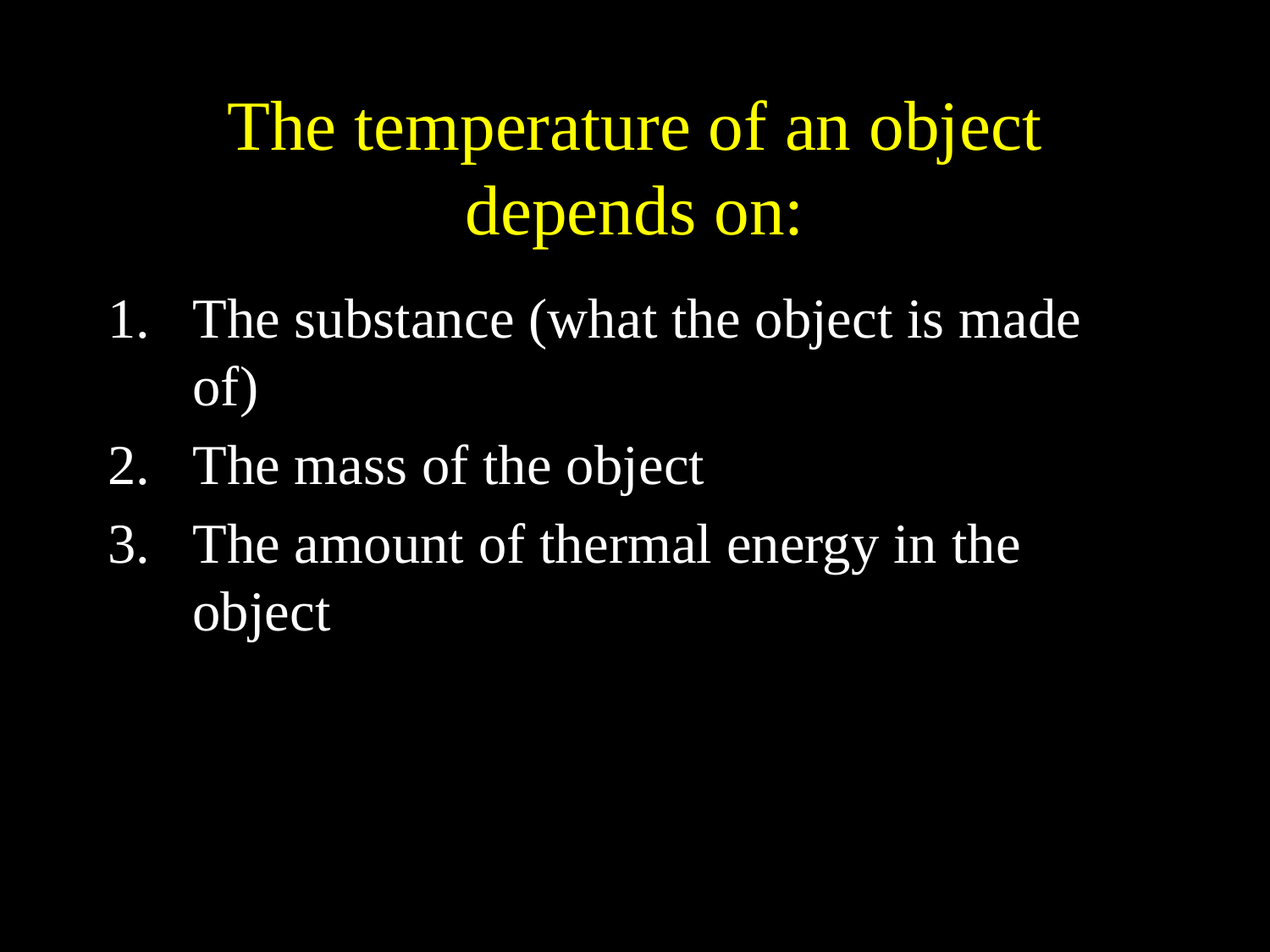

# The temperature of an object depends on:
The substance (what the object is made of)
The mass of the object
The amount of thermal energy in the object